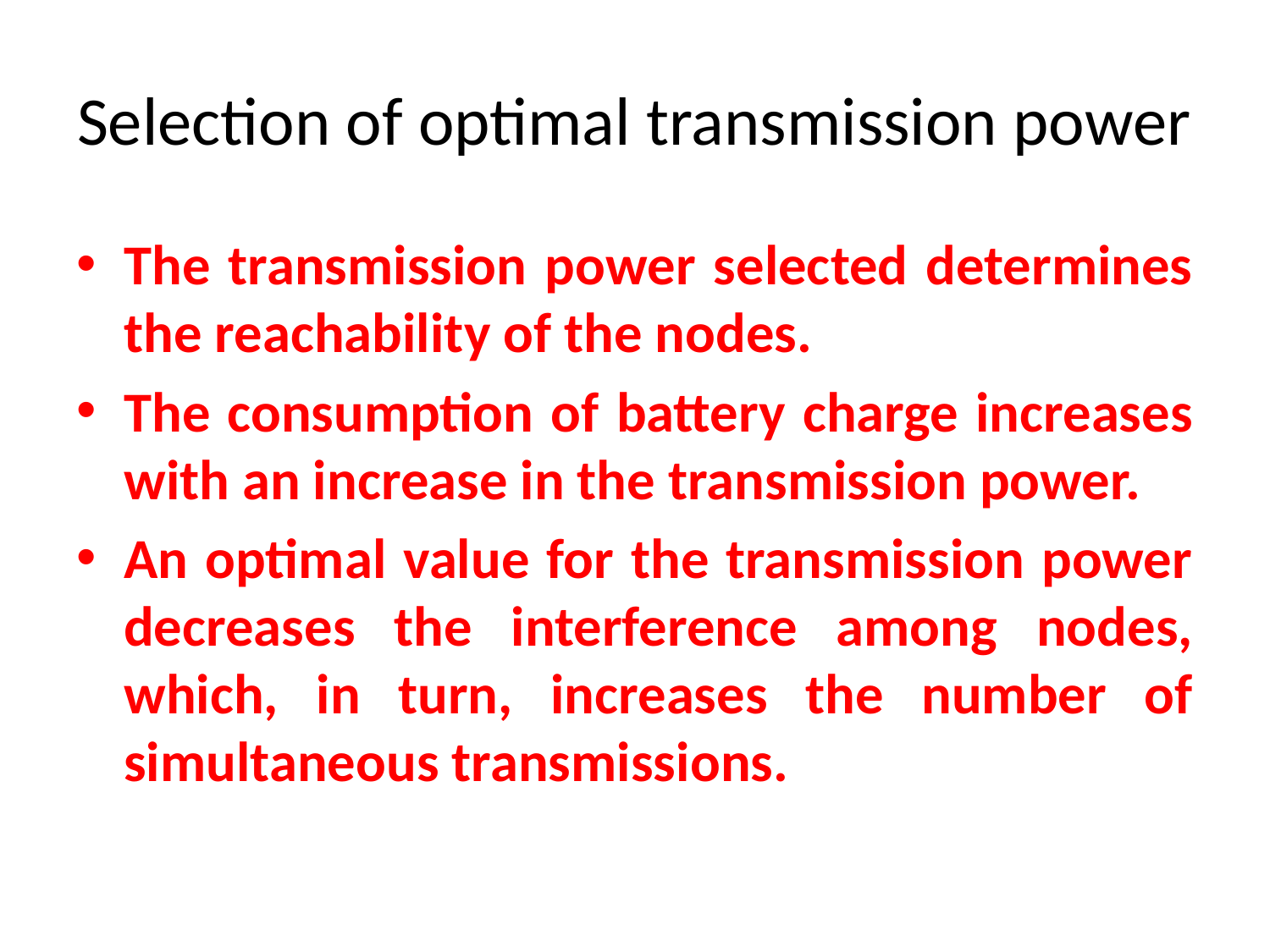

# Selection of optimal transmission power
The transmission power selected determines the reachability of the nodes.
The consumption of battery charge increases with an increase in the transmission power.
An optimal value for the transmission power decreases the interference among nodes, which, in turn, increases the number of simultaneous transmissions.